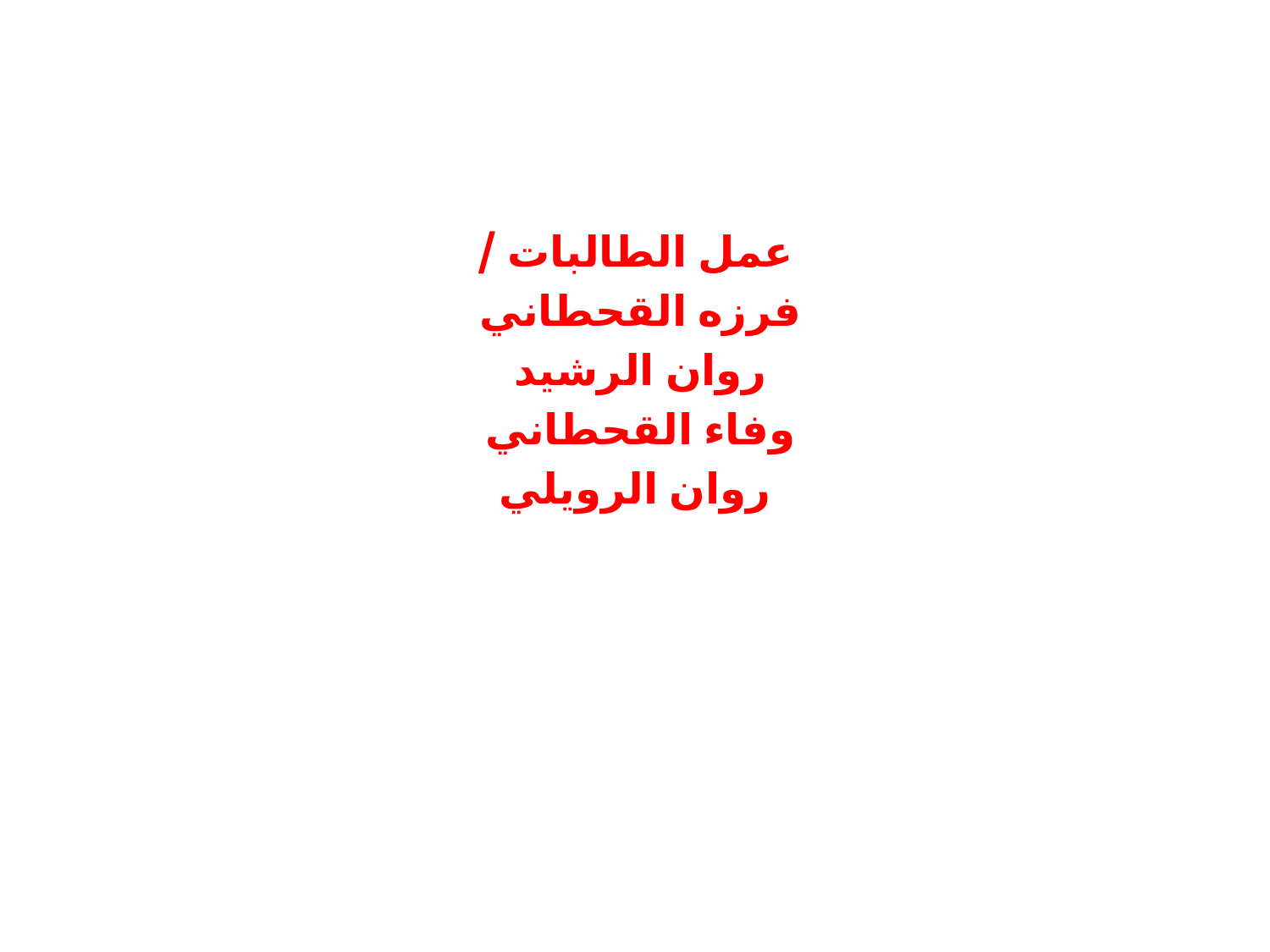

عمل الطالبات /
فرزه القحطاني
روان الرشيد
وفاء القحطاني
روان الرويلي